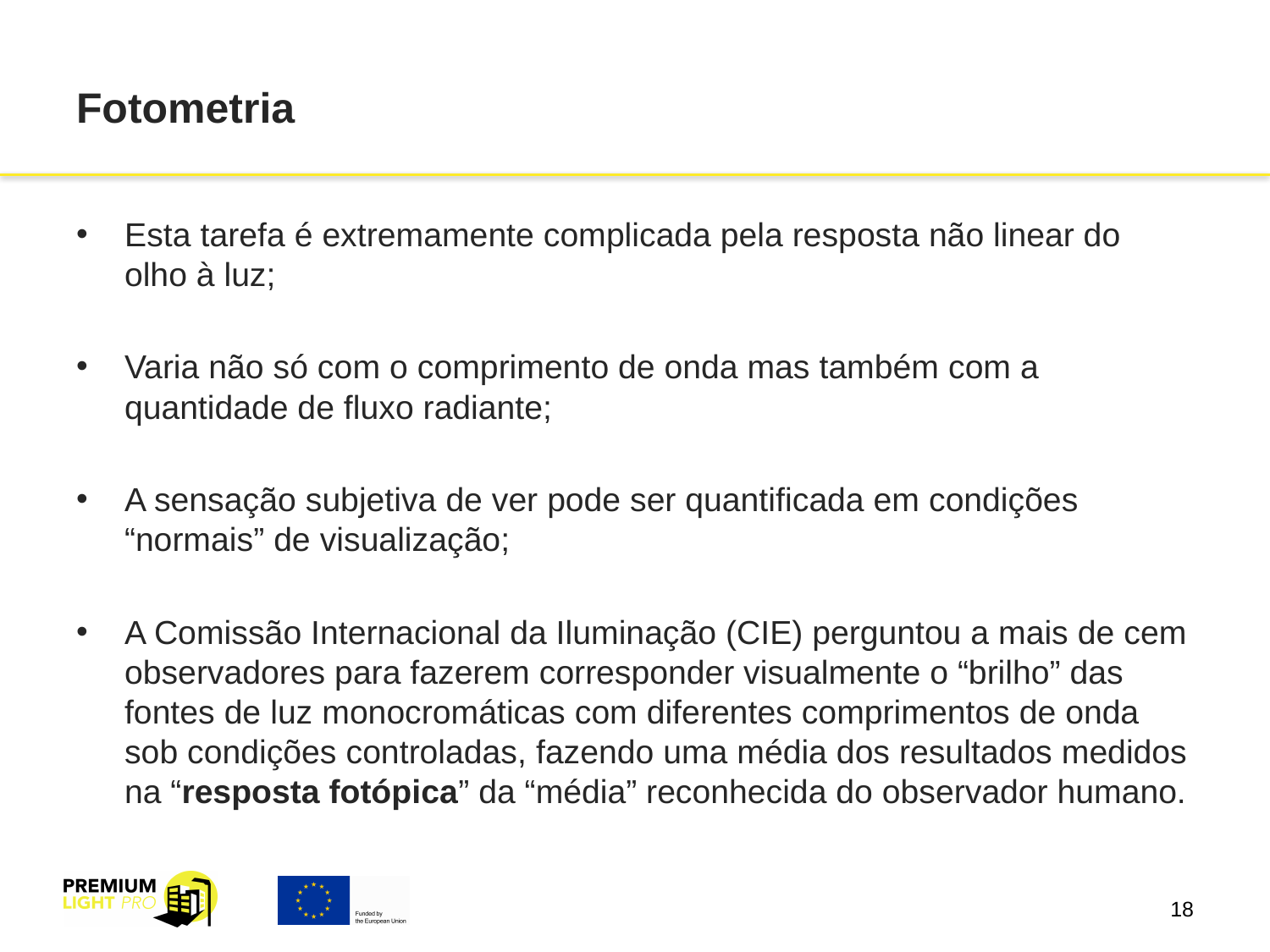

# Fotometria
Esta tarefa é extremamente complicada pela resposta não linear do olho à luz;

Varia não só com o comprimento de onda mas também com a quantidade de fluxo radiante;

A sensação subjetiva de ver pode ser quantificada em condições “normais” de visualização;

A Comissão Internacional da Iluminação (CIE) perguntou a mais de cem observadores para fazerem corresponder visualmente o “brilho” das fontes de luz monocromáticas com diferentes comprimentos de onda sob condições controladas, fazendo uma média dos resultados medidos na “resposta fotópica” da “média” reconhecida do observador humano.